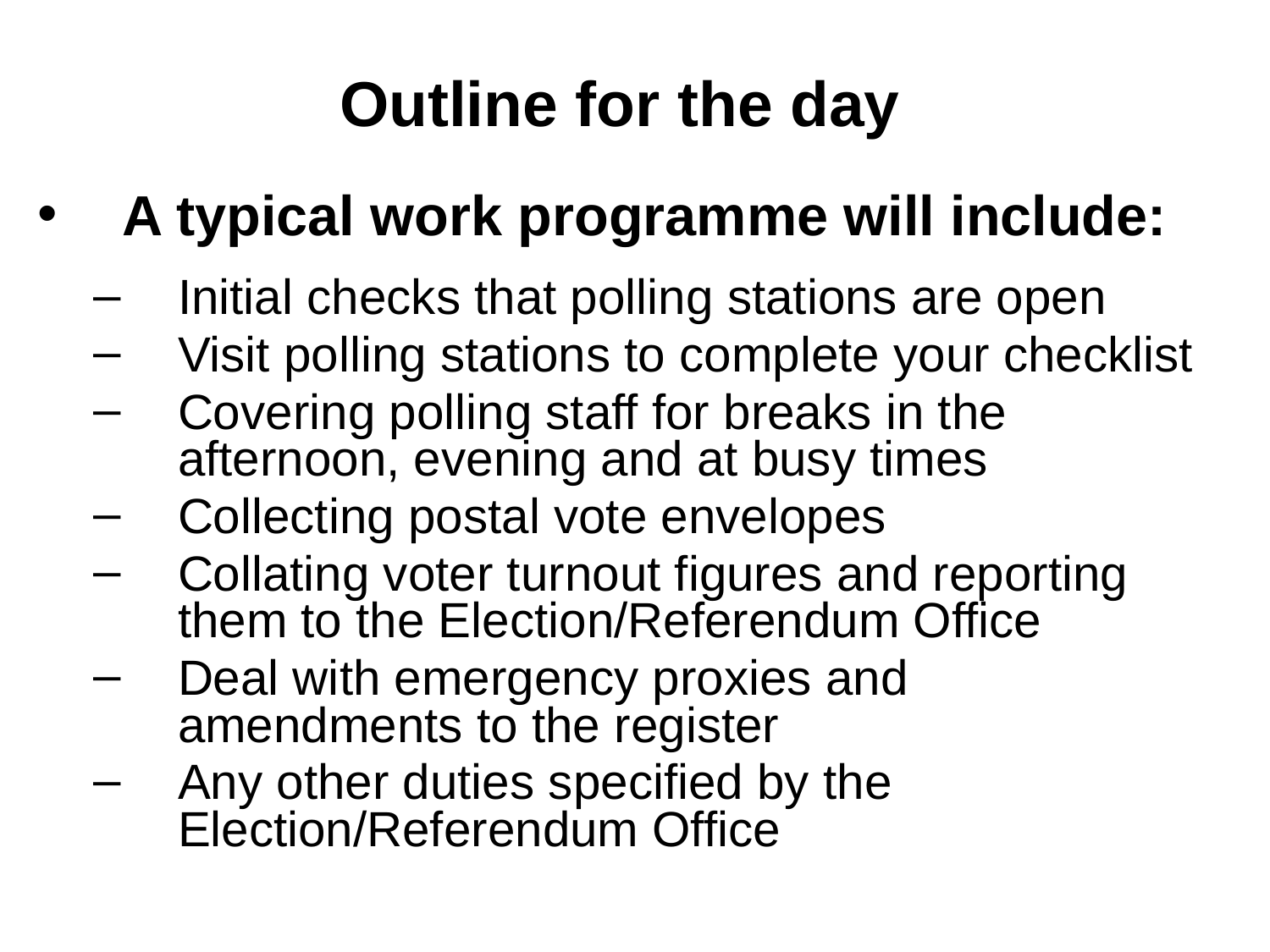

# Outline for the day
A typical work programme will include:

Initial checks that polling stations are open
Visit polling stations to complete your checklist
Covering polling staff for breaks in the afternoon, evening and at busy times
Collecting postal vote envelopes
Collating voter turnout figures and reporting them to the Election/Referendum Office
Deal with emergency proxies and amendments to the register
Any other duties specified by the Election/Referendum Office